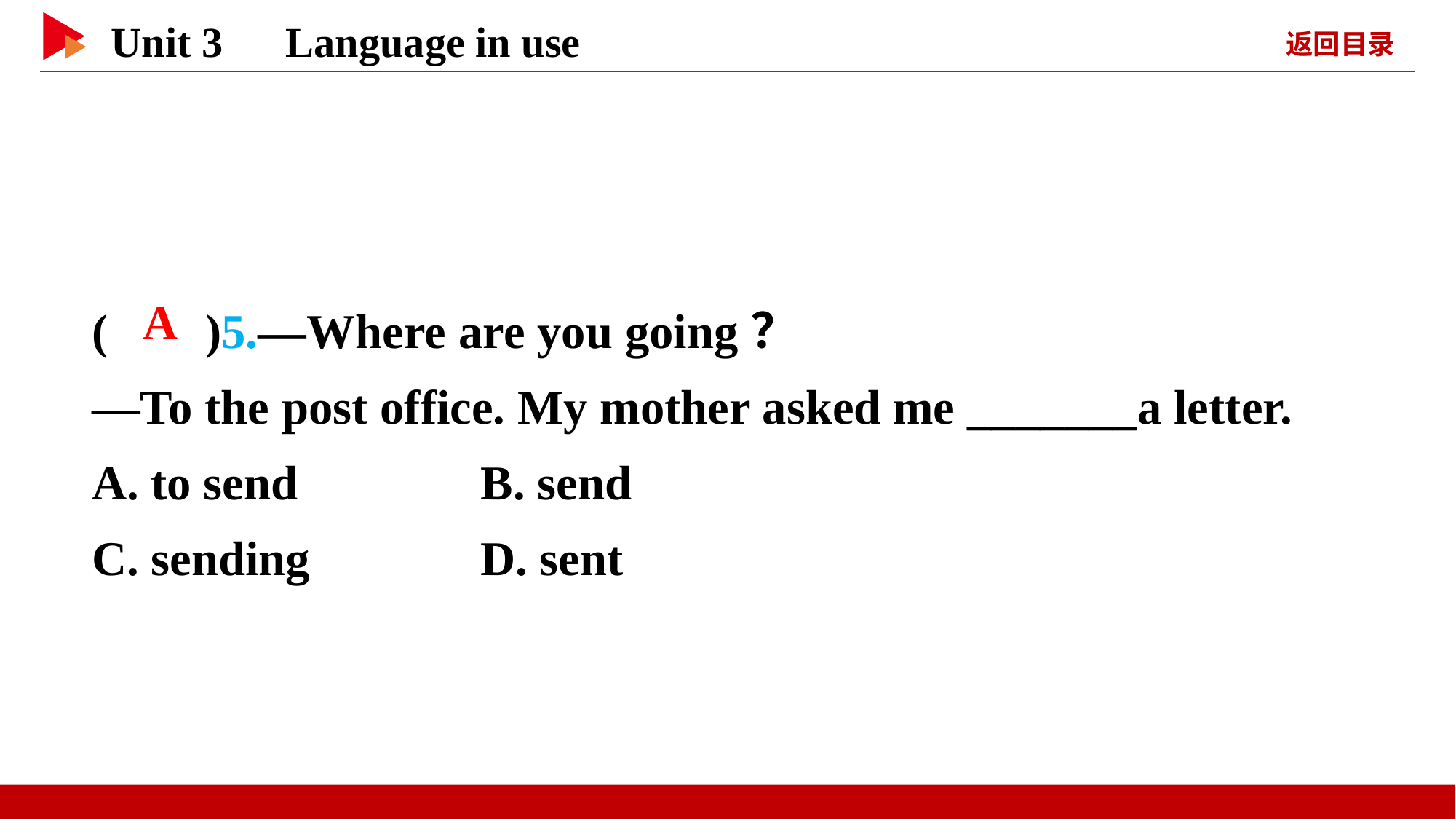

(        )5.—Where are you going？
—To the post office. My mother asked me _______a letter.
A. to send               B. send
C. sending              D. sent
   A